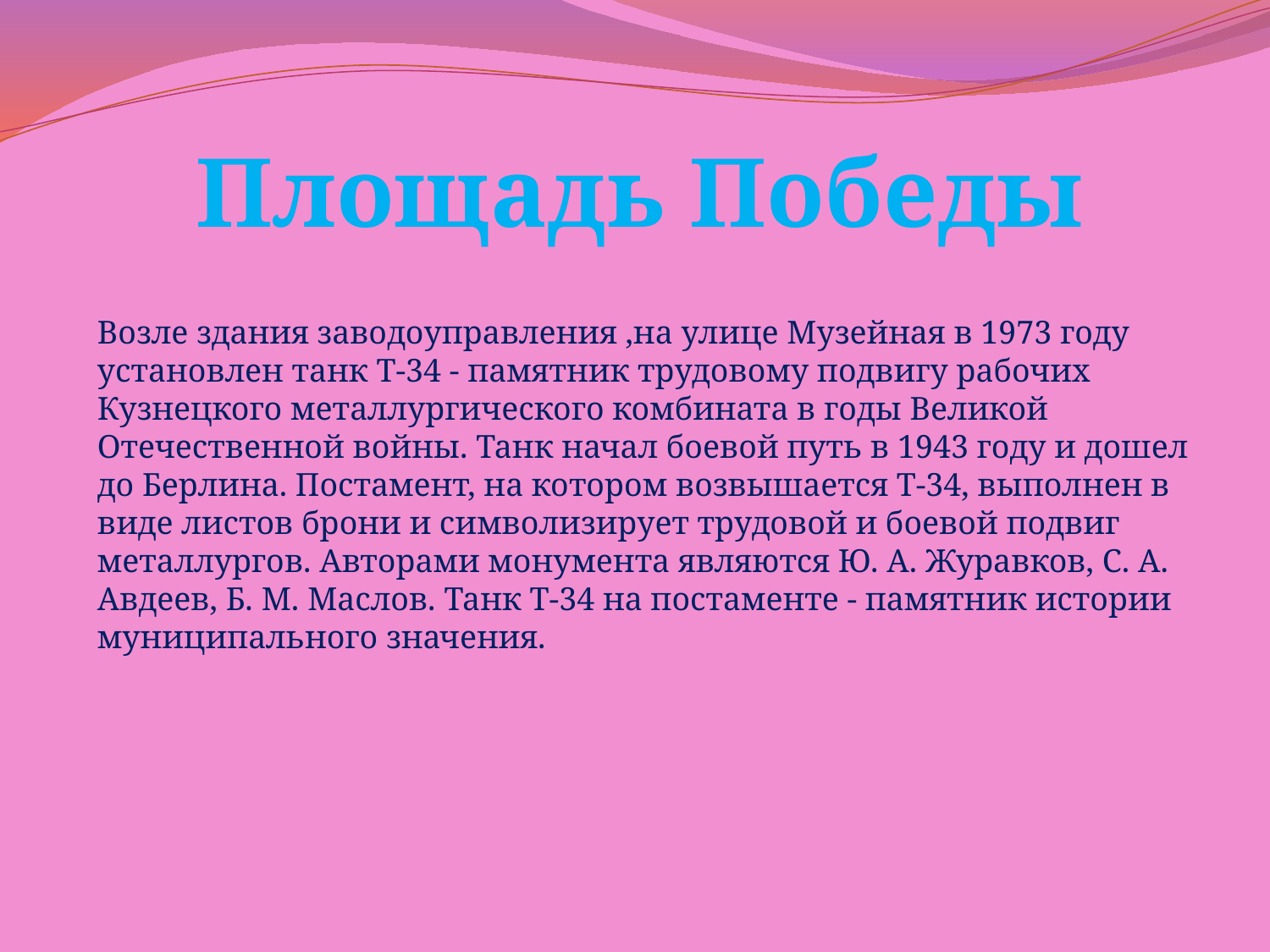

Площадь Победы
Возле здания заводоуправления ,на улице Музейная в 1973 году установлен танк Т-34 - памятник трудовому подвигу рабочих Кузнецкого металлургического комбината в годы Великой Отечественной войны. Танк начал боевой путь в 1943 году и дошел до Берлина. Постамент, на котором возвышается Т-34, выполнен в виде листов брони и символизирует трудовой и боевой подвиг металлургов. Авторами монумента являются Ю. А. Журавков, С. А. Авдеев, Б. М. Маслов. Танк Т-34 на постаменте - памятник истории муниципального значения.